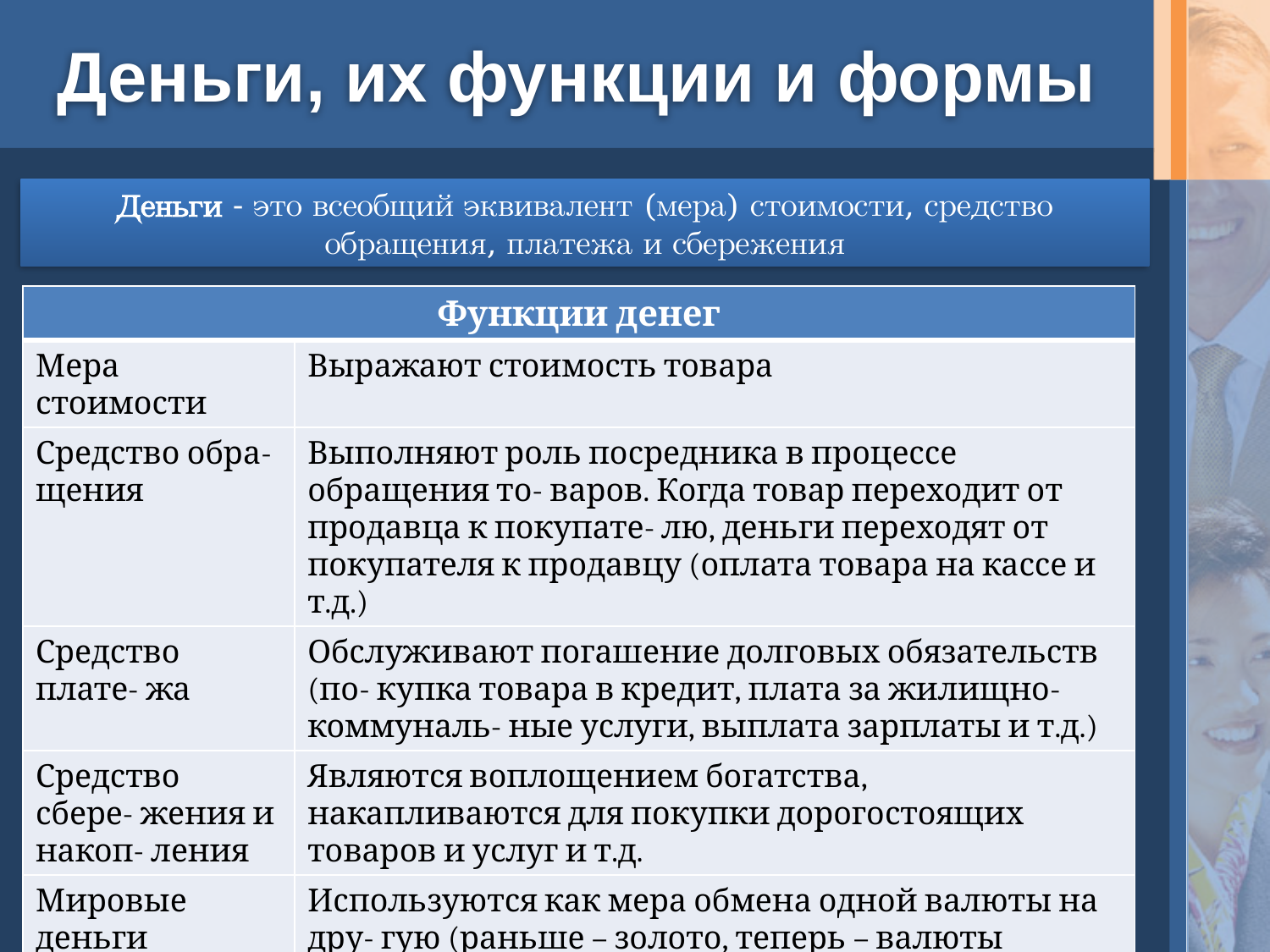

# Деньги, их функции и формы
Деньги - это всеобщий эквивалент (мера) стоимости, средство обращения, платежа и сбережения
| Функции денег |  |
| --- | --- |
| Мера стоимости | Выражают стоимость товара |
| Средство обра- щения | Выполняют роль посредника в процессе обращения то- варов. Когда товар переходит от продавца к покупате- лю, деньги переходят от покупателя к продавцу (оплата товара на кассе и т.д.) |
| Средство плате- жа | Обслуживают погашение долговых обязательств (по- купка товара в кредит, плата за жилищно-коммуналь- ные услуги, выплата зарплаты и т.д.) |
| Средство сбере- жения и накоп- ления | Являются воплощением богатства, накапливаются для покупки дорогостоящих товаров и услуг и т.д. |
| Мировые деньги | Используются как мера обмена одной валюты на дру- гую (раньше – золото, теперь – валюты ведущих разви- тых стран: $, €, ₤, ¥) |